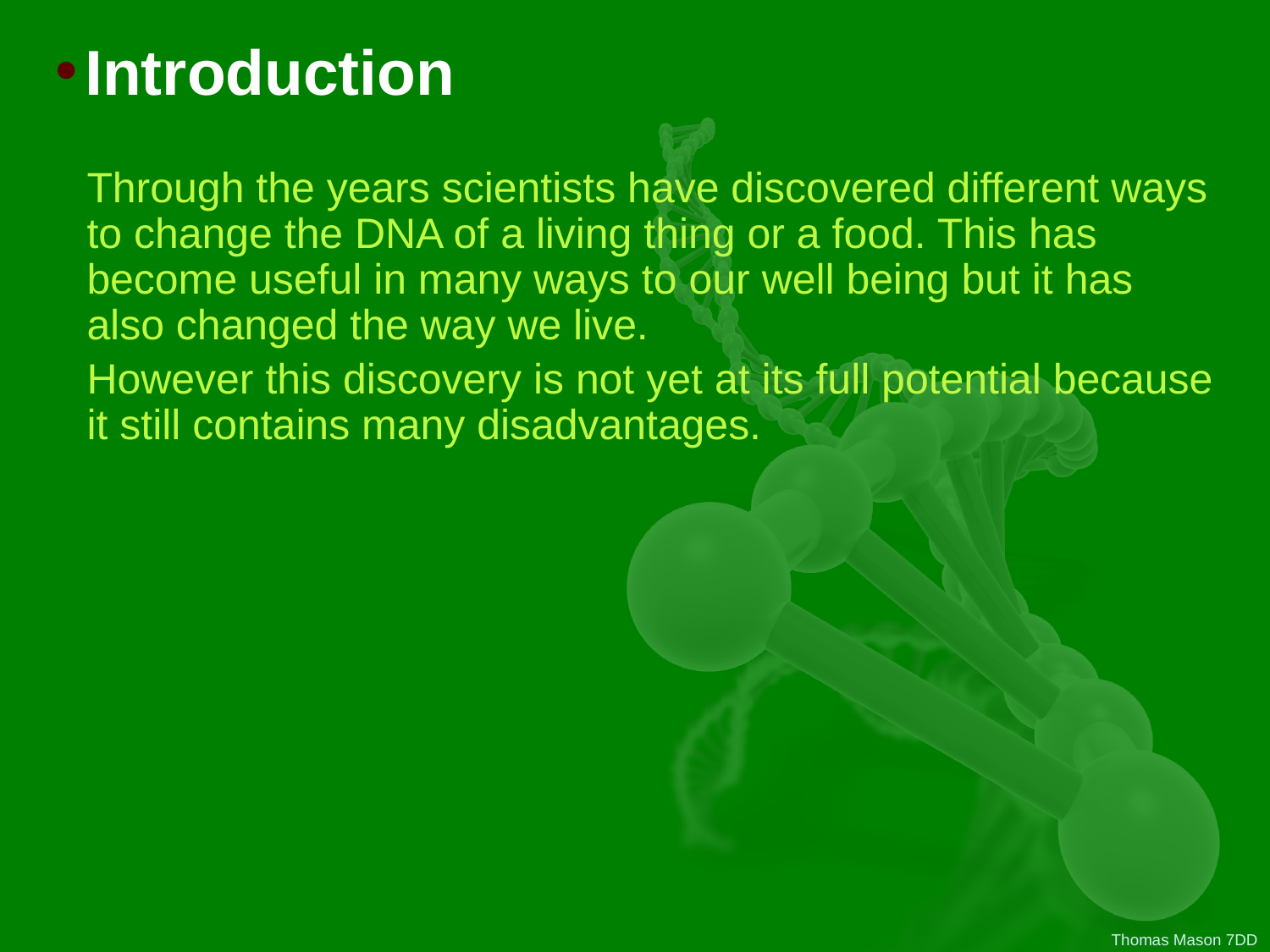

# Introduction
Through the years scientists have discovered different ways to change the DNA of a living thing or a food. This has become useful in many ways to our well being but it has also changed the way we live.
However this discovery is not yet at its full potential because it still contains many disadvantages.

Thomas Mason 7DD